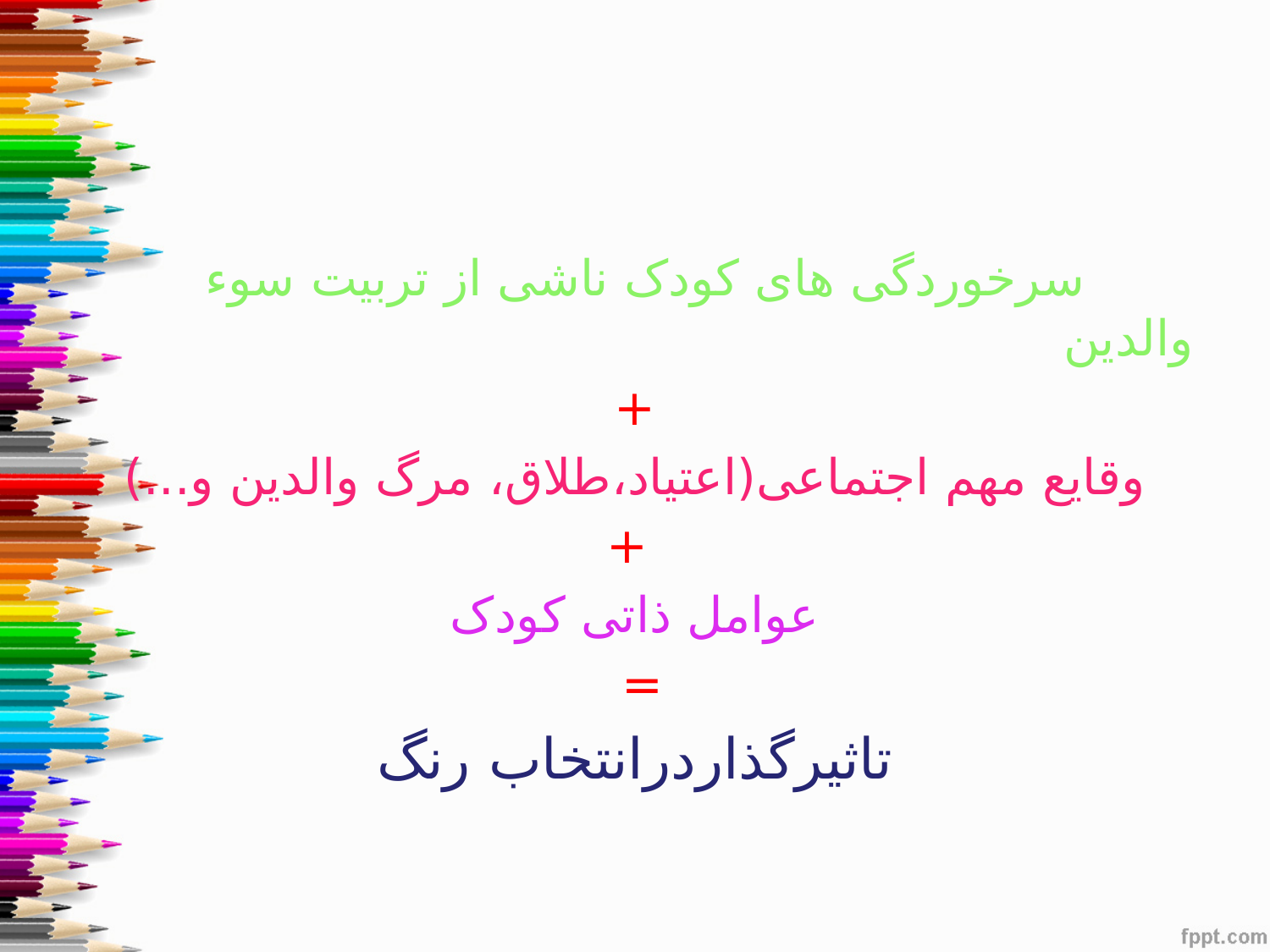

#
      سرخوردگی های کودک ناشی از تربیت سوء والدین
+
وقایع مهم اجتماعی(اعتیاد،طلاق، مرگ والدین و...)
  +
عوامل ذاتی کودک
=
تاثیرگذاردرانتخاب رنگ